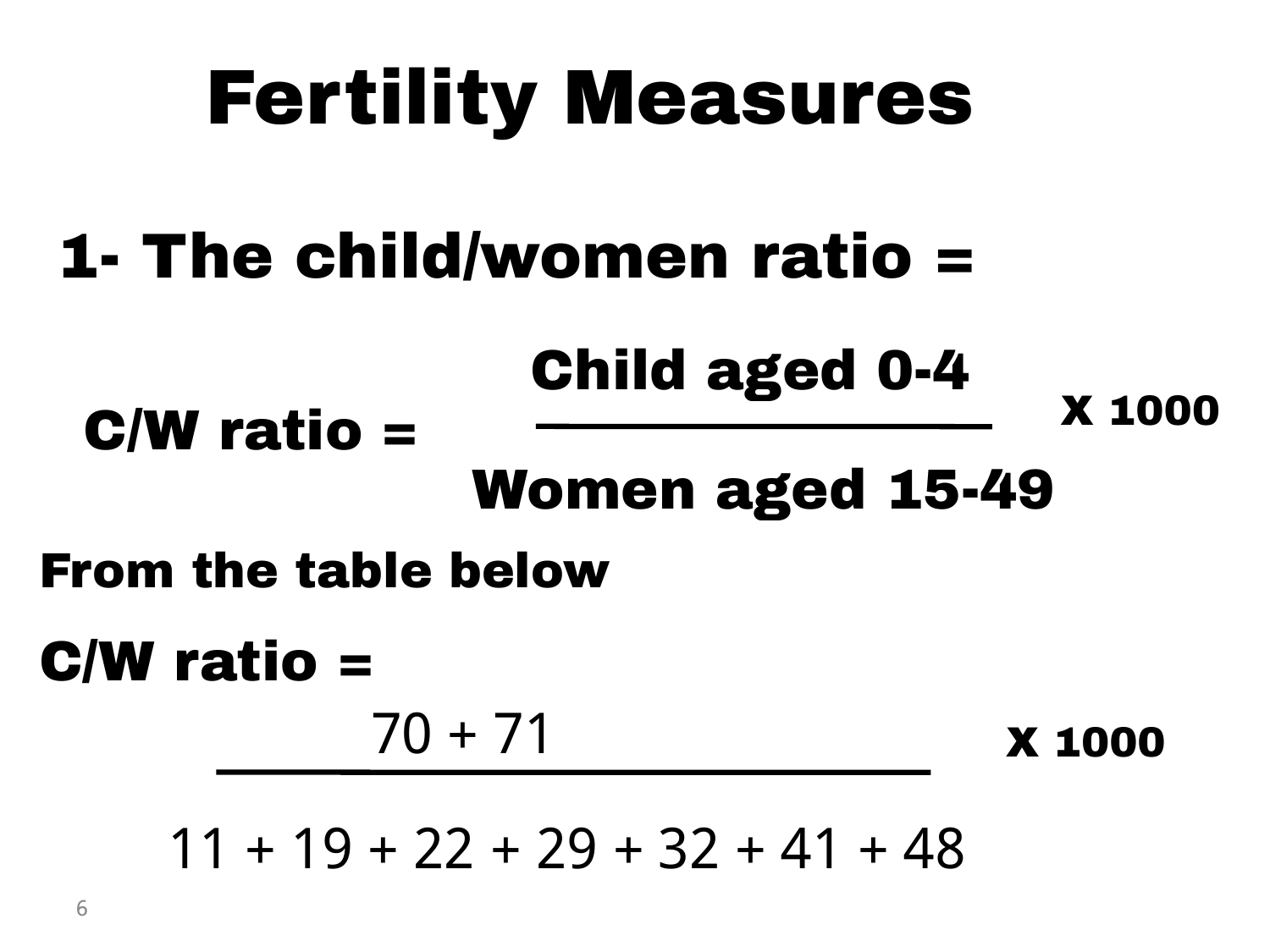

Fertility Measures
1- The child/women ratio =
Child aged 0-4
X 1000
C/W ratio =
Women aged 15-49
From the table below
C/W ratio =
71 + 70
X 1000
48 + 41 + 32 + 29 + 22 + 19 + 11
6